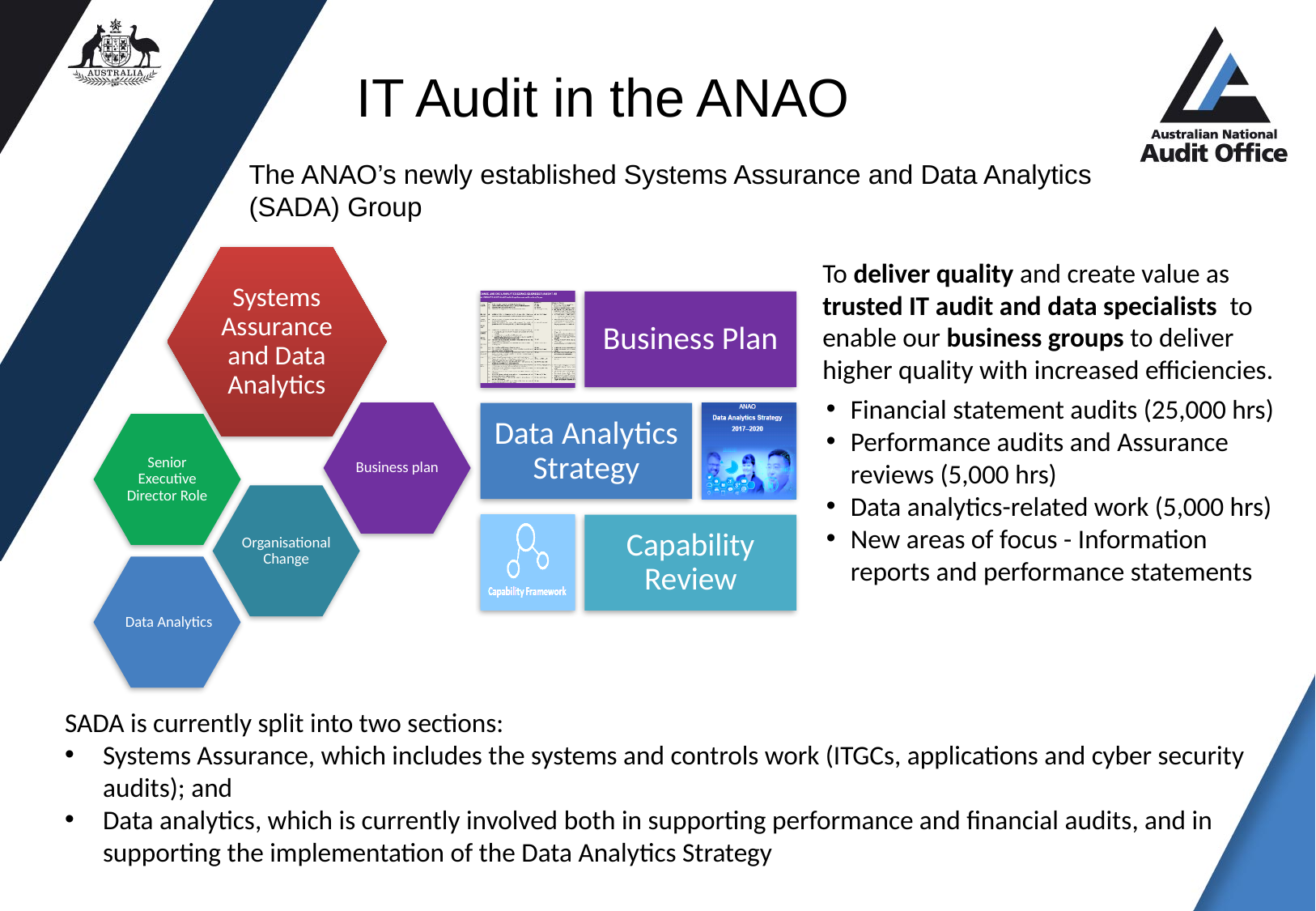

IT Audit in the ANAO
The ANAO’s newly established Systems Assurance and Data Analytics (SADA) Group
Systems Assurance and Data Analytics
Organisational Change
Senior Executive Director Role
 Data Analytics
Business plan
To deliver quality and create value as  trusted IT audit and data specialists  to enable our business groups to deliver higher quality with increased efficiencies.
Business Plan
Data Analytics Strategy
Capability Review
Financial statement audits (25,000 hrs)
Performance audits and Assurance reviews (5,000 hrs)
Data analytics-related work (5,000 hrs)
New areas of focus - Information reports and performance statements
SADA is currently split into two sections:
Systems Assurance, which includes the systems and controls work (ITGCs, applications and cyber security audits); and
Data analytics, which is currently involved both in supporting performance and financial audits, and in supporting the implementation of the Data Analytics Strategy